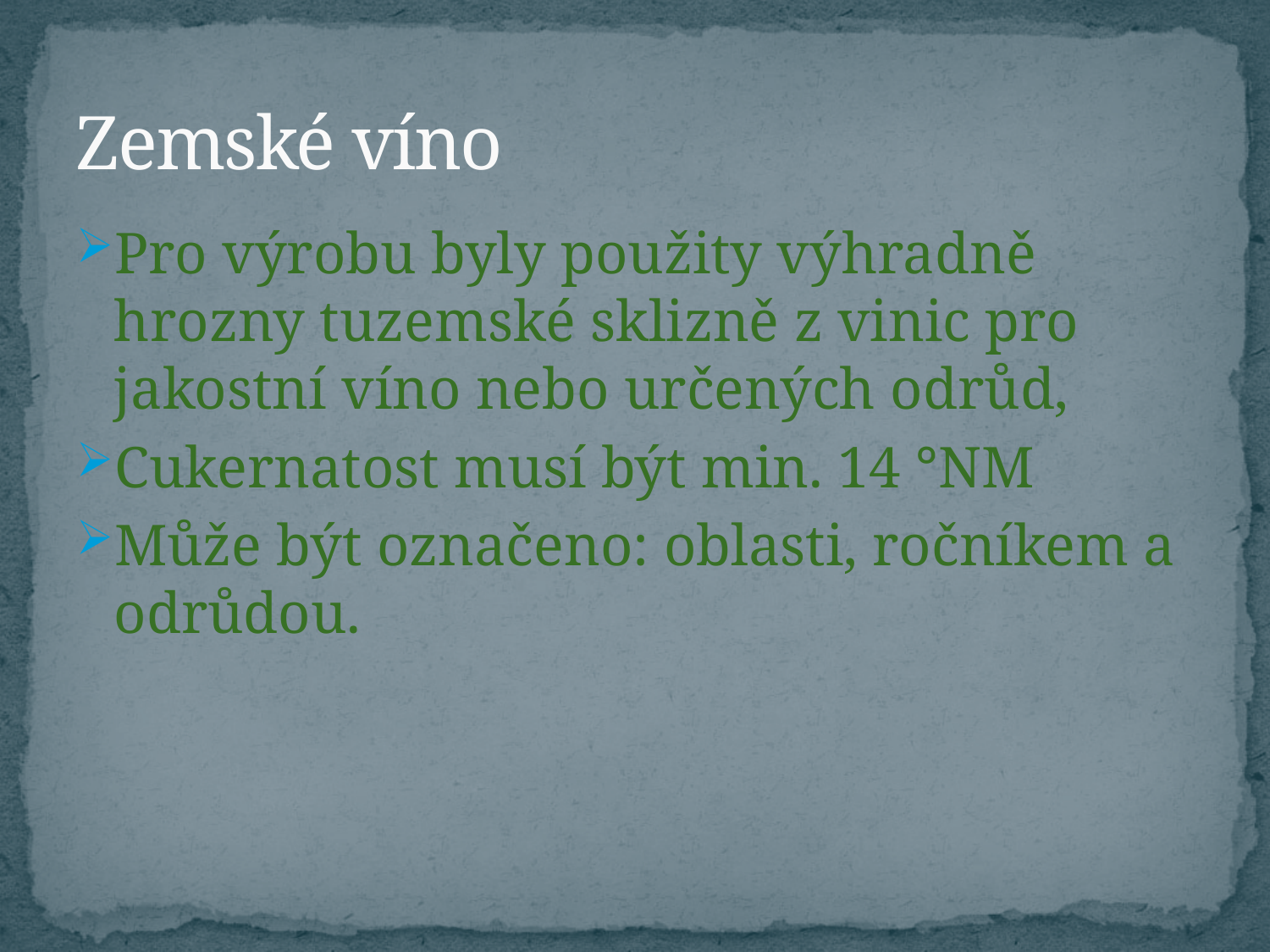

# Zemské víno
Pro výrobu byly použity výhradně hrozny tuzemské sklizně z vinic pro jakostní víno nebo určených odrůd,
Cukernatost musí být min. 14 °NM
Může být označeno: oblasti, ročníkem a odrůdou.